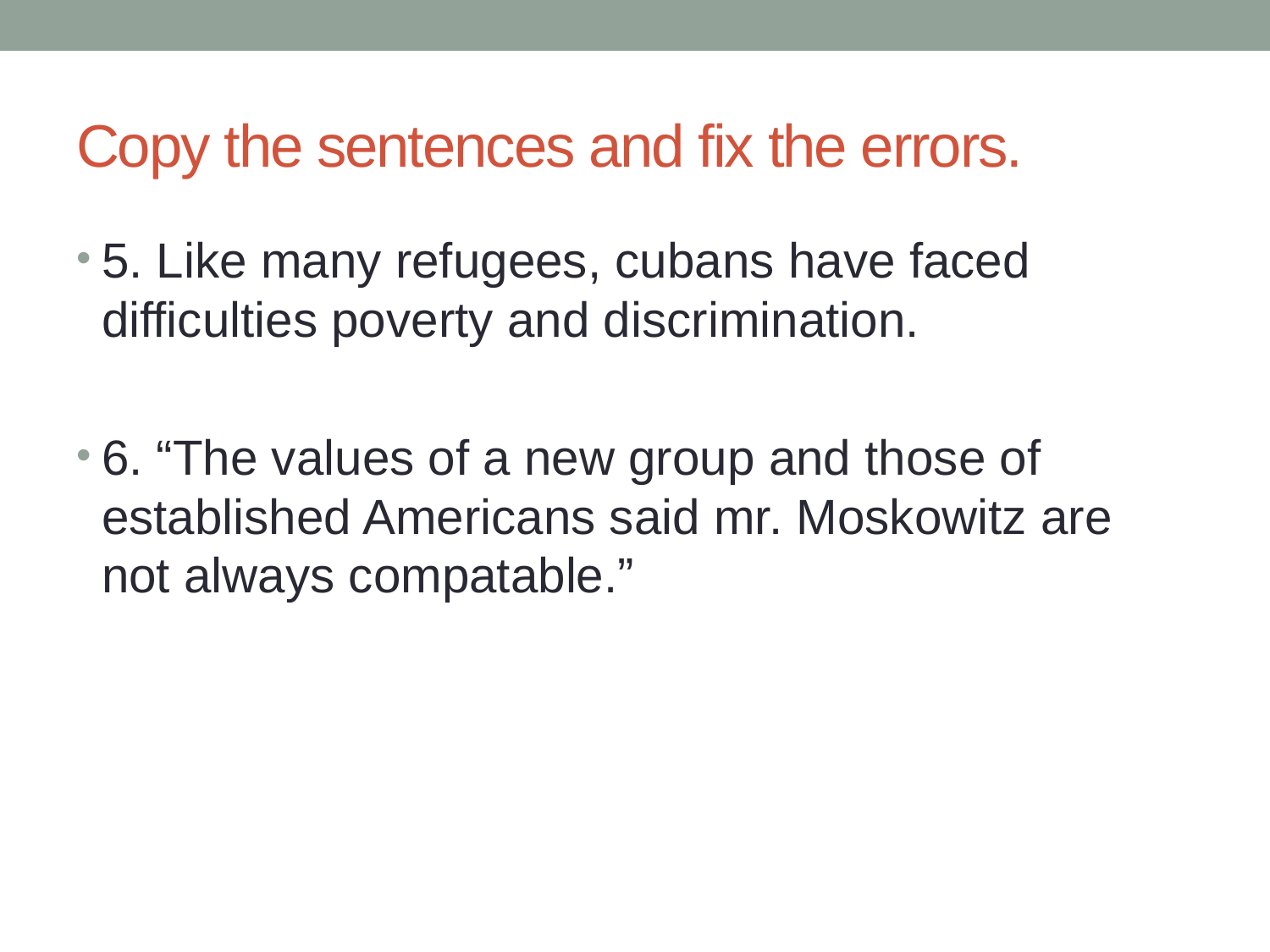

# Copy the sentences and fix the errors.
5. Like many refugees, cubans have faced difficulties poverty and discrimination.

6. “The values of a new group and those of established Americans said mr. Moskowitz are not always compatable.”